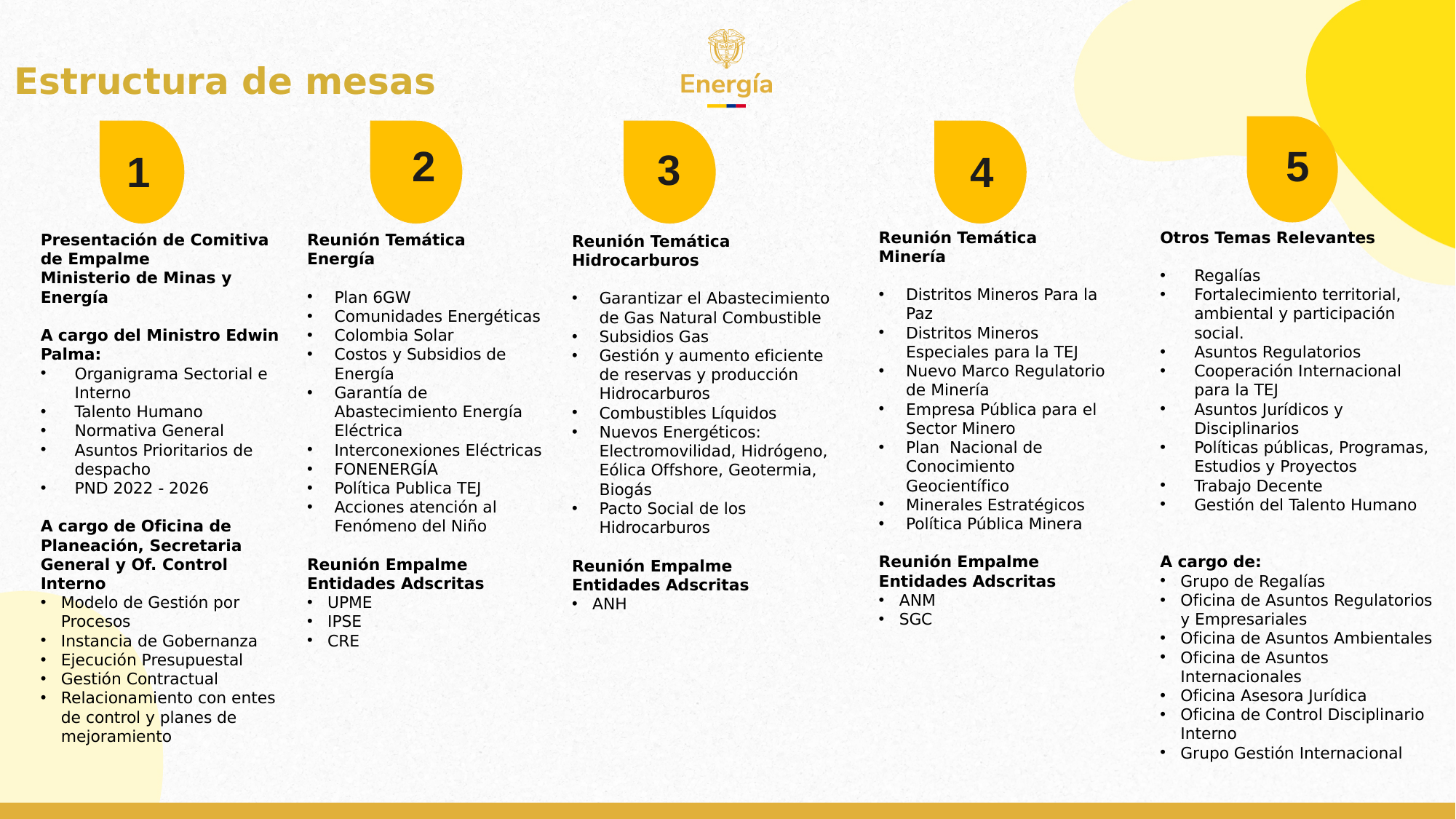

Estructura de mesas

2
 5
3
 4
1
Otros Temas Relevantes

Regalías
Fortalecimiento territorial, ambiental y participación  social.
Asuntos Regulatorios
Cooperación Internacional para la TEJ
Asuntos Jurídicos y Disciplinarios
Políticas públicas, Programas, Estudios y Proyectos
Trabajo Decente
Gestión del Talento Humano

A cargo de:
Grupo de Regalías
Oficina de Asuntos Regulatorios y Empresariales
Oficina de Asuntos Ambientales
Oficina de Asuntos Internacionales
Oficina Asesora Jurídica
Oficina de Control Disciplinario Interno
Grupo Gestión Internacional

Reunión Temática
Minería

Distritos Mineros Para la Paz
Distritos Mineros Especiales para la TEJ
Nuevo Marco Regulatorio de Minería
Empresa Pública para el Sector Minero
Plan  Nacional de Conocimiento Geocientífico
Minerales Estratégicos
Política Pública Minera

Reunión Empalme  Entidades Adscritas
ANM
SGC

Reunión Temática
Energía

Plan 6GW
Comunidades Energéticas
Colombia Solar
Costos y Subsidios de Energía
Garantía de Abastecimiento Energía Eléctrica
Interconexiones Eléctricas
FONENERGÍA
Política Publica TEJ
Acciones atención al Fenómeno del Niño

Reunión Empalme  Entidades Adscritas
UPME
IPSE
CRE

Presentación de Comitiva  de Empalme
Ministerio de Minas y Energía

A cargo del Ministro Edwin Palma:
Organigrama Sectorial e Interno
Talento Humano
Normativa General
Asuntos Prioritarios de despacho
PND 2022 - 2026

A cargo de Oficina de Planeación, Secretaria General y Of. Control Interno
Modelo de Gestión por  Procesos
Instancia de Gobernanza
Ejecución Presupuestal
Gestión Contractual
Relacionamiento con entes de control y planes de mejoramiento

Reunión Temática
Hidrocarburos

Garantizar el Abastecimiento de Gas Natural Combustible
Subsidios Gas
Gestión y aumento eficiente de reservas y producción Hidrocarburos
Combustibles Líquidos
Nuevos Energéticos: Electromovilidad, Hidrógeno, Eólica Offshore, Geotermia, Biogás
Pacto Social de los Hidrocarburos

Reunión Empalme  Entidades Adscritas
ANH